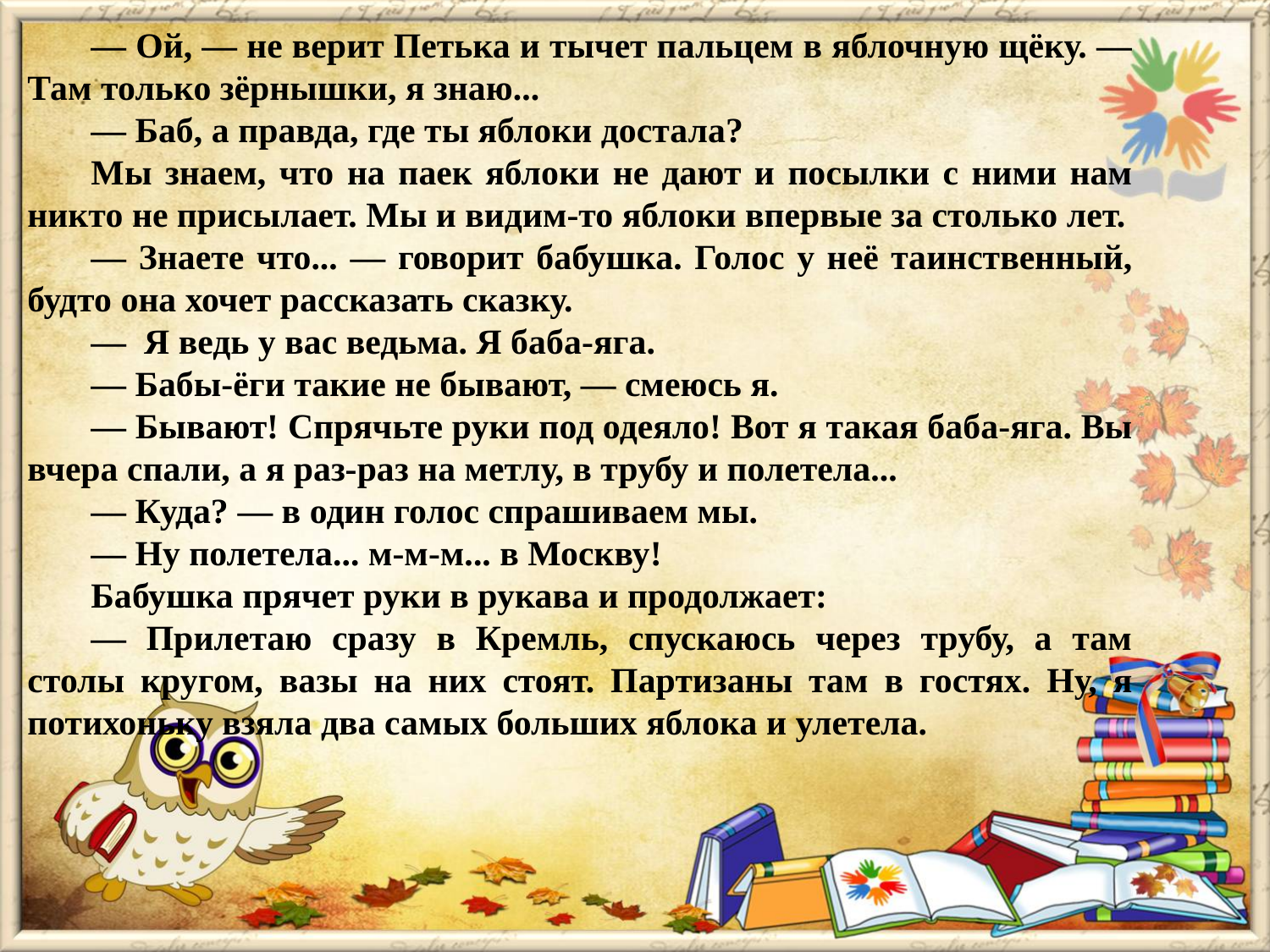

— Ой, — не верит Петька и тычет пальцем в яблочную щёку. — Там только зёрнышки, я знаю...
— Баб, а правда, где ты яблоки достала?
Мы знаем, что на паек яблоки не дают и посылки с ними нам никто не присылает. Мы и видим-то яблоки впервые за столько лет.
— Знаете что... — говорит бабушка. Голос у неё таинственный, будто она хочет рассказать сказку.
—  Я ведь у вас ведьма. Я баба-яга.
— Бабы-ёги такие не бывают, — смеюсь я.
— Бывают! Спрячьте руки под одеяло! Вот я такая баба-яга. Вы вчера спали, а я раз-раз на метлу, в трубу и полетела...
— Куда? — в один голос спрашиваем мы.
— Ну полетела... м-м-м... в Москву!
Бабушка прячет руки в рукава и продолжает:
— Прилетаю сразу в Кремль, спускаюсь через трубу, а там столы кругом, вазы на них стоят. Партизаны там в гостях. Ну, я потихоньку взяла два самых больших яблока и улетела.